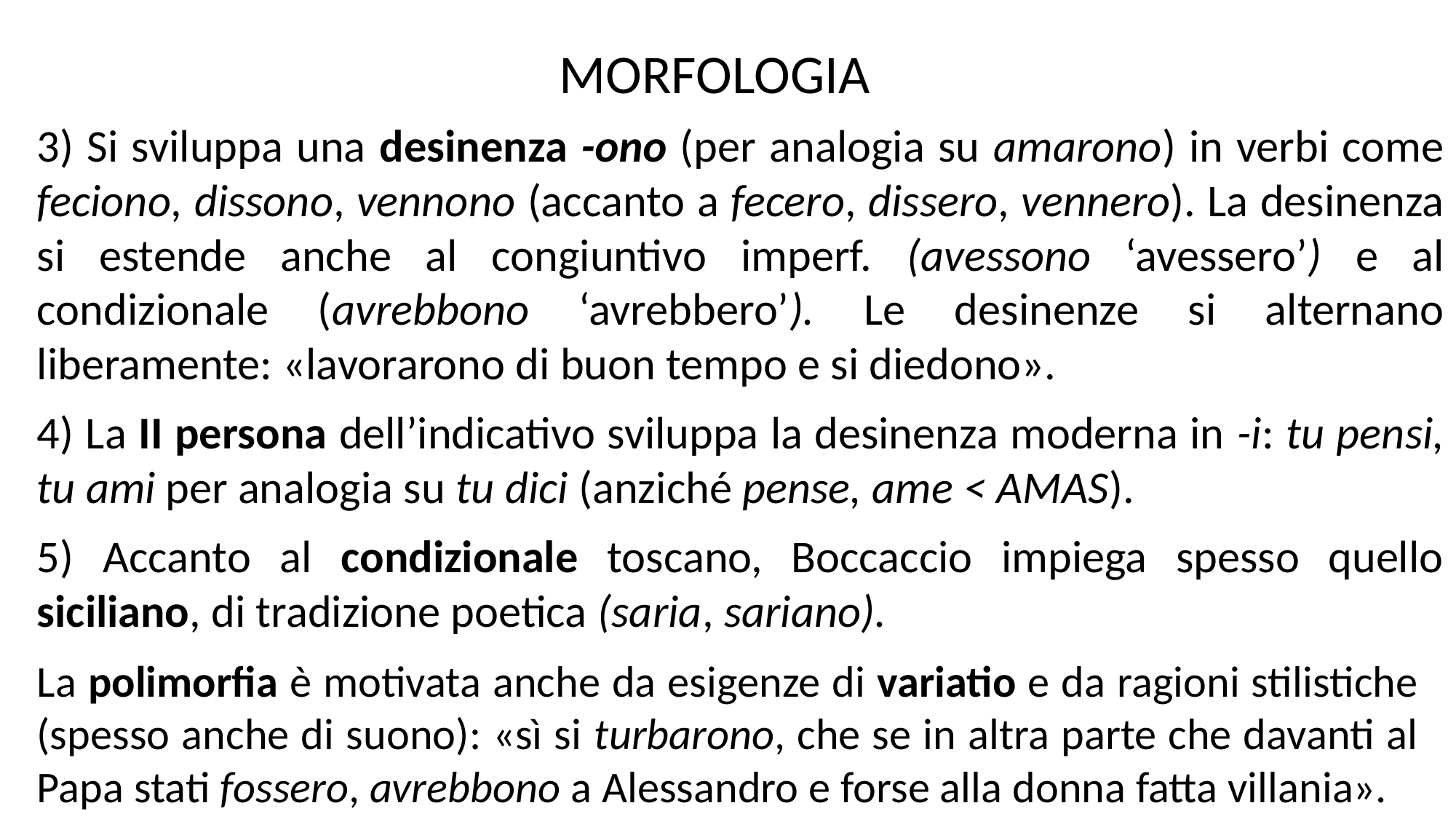

MORFOLOGIA
3) Si sviluppa una desinenza -ono (per analogia su amarono) in verbi come feciono, dissono, vennono (accanto a fecero, dissero, vennero). La desinenza si estende anche al congiuntivo imperf. (avessono ‘avessero’) e al condizionale (avrebbono ‘avrebbero’). Le desinenze si alternano liberamente: «lavorarono di buon tempo e si diedono».

4) La II persona dell’indicativo sviluppa la desinenza moderna in -i: tu pensi, tu ami per analogia su tu dici (anziché pense, ame < AMAS).

5) Accanto al condizionale toscano, Boccaccio impiega spesso quello siciliano, di tradizione poetica (saria, sariano).
La polimorfia è motivata anche da esigenze di variatio e da ragioni stilistiche (spesso anche di suono): «sì si turbarono, che se in altra parte che davanti al Papa stati fossero, avrebbono a Alessandro e forse alla donna fatta villania».